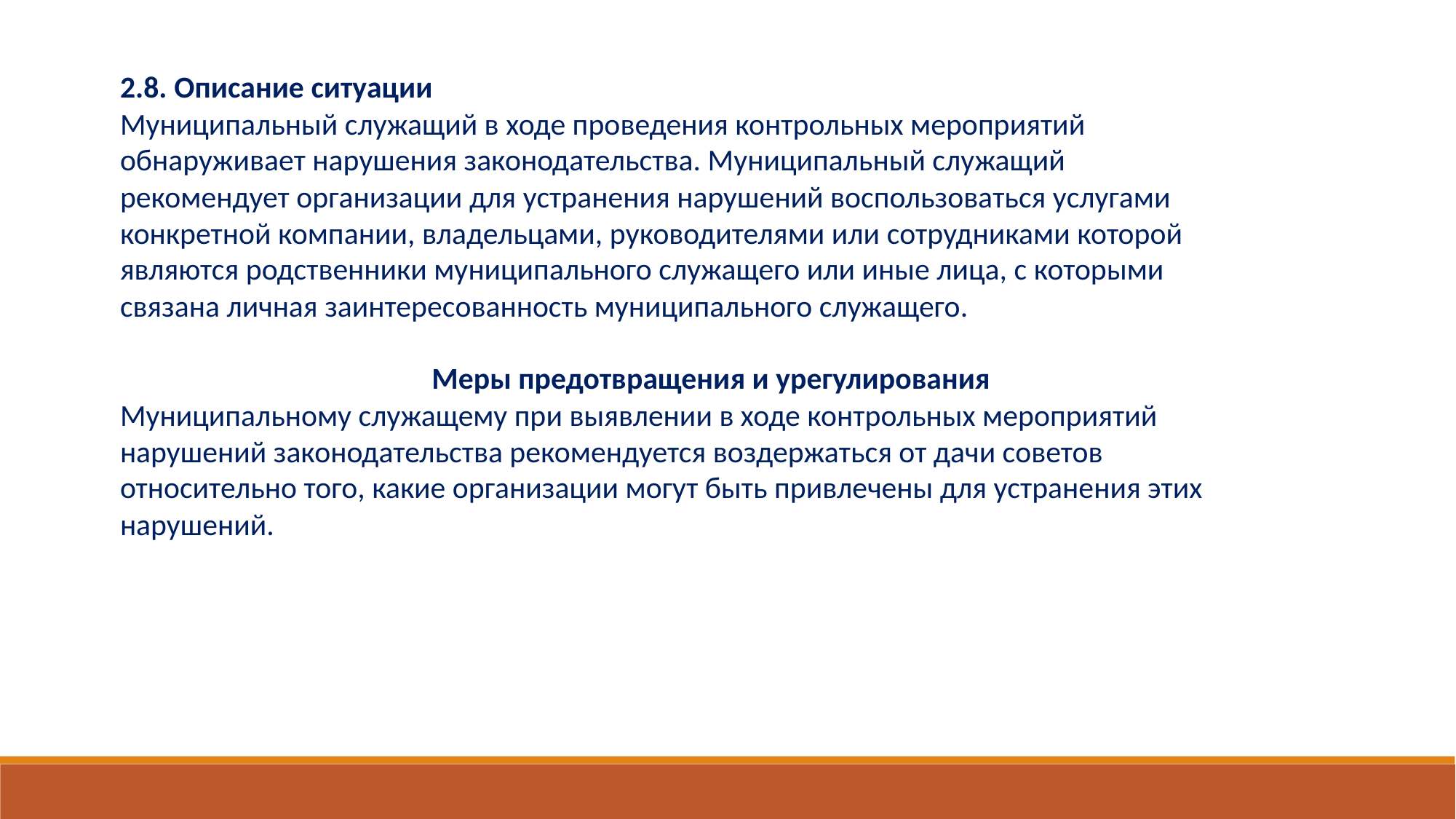

2.8. Описание ситуации
Муниципальный служащий в ходе проведения контрольных мероприятий
обнаруживает нарушения законодательства. Муниципальный служащий
рекомендует организации для устранения нарушений воспользоваться услугами
конкретной компании, владельцами, руководителями или сотрудниками которой
являются родственники муниципального служащего или иные лица, с которыми
связана личная заинтересованность муниципального служащего.

Меры предотвращения и урегулирования
Муниципальному служащему при выявлении в ходе контрольных мероприятий
нарушений законодательства рекомендуется воздержаться от дачи советов
относительно того, какие организации могут быть привлечены для устранения этих
нарушений.